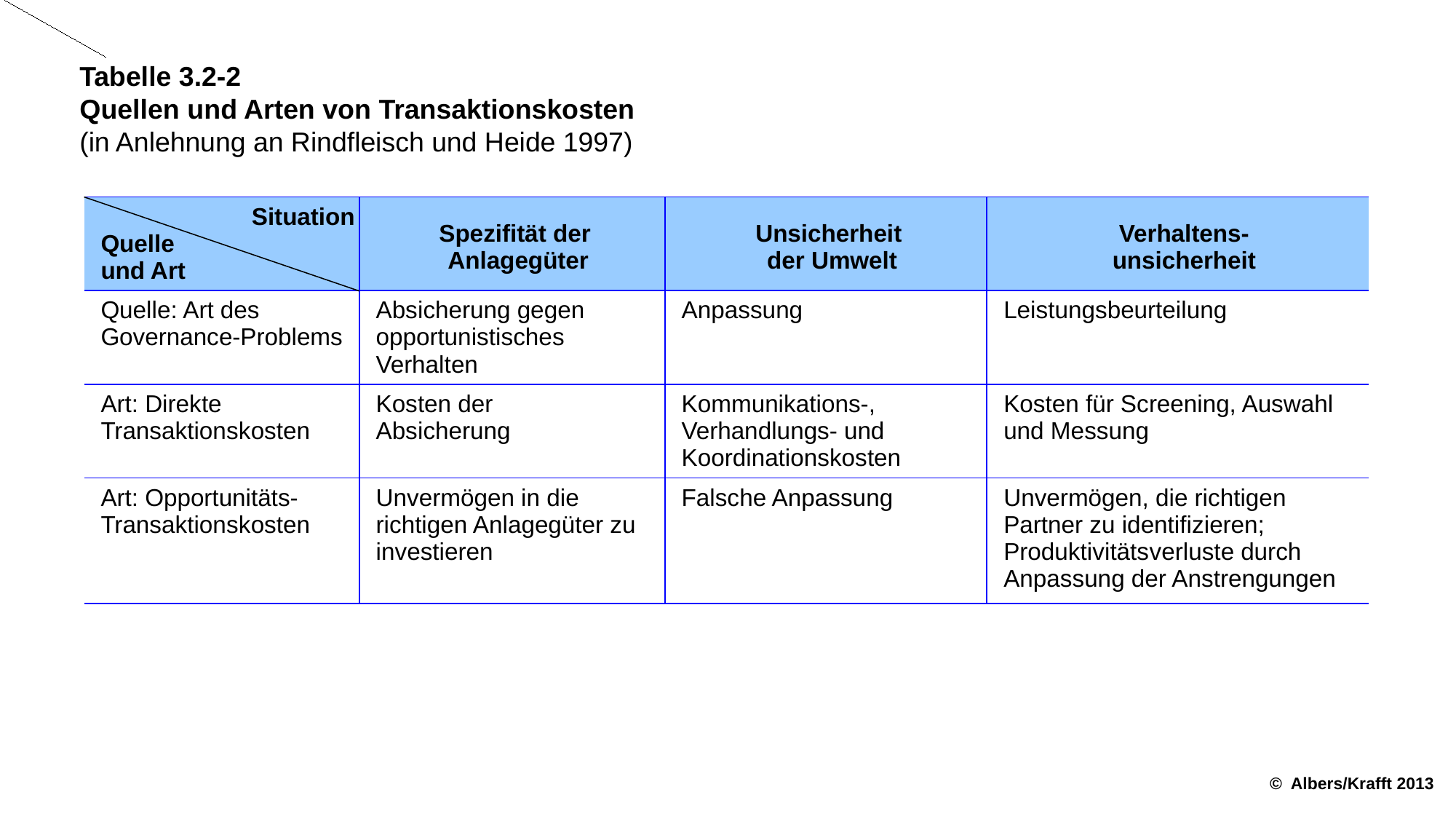

Tabelle 3.2-2
Quellen und Arten von Transaktionskosten
(in Anlehnung an Rindfleisch und Heide 1997)

| Situation Quelle und Art | Spezifität der Anlagegüter | Unsicherheit der Umwelt | Verhaltens- unsicherheit |
| --- | --- | --- | --- |
| Quelle: Art des Governance-Problems | Absicherung gegen opportunistisches Verhalten | Anpassung | Leistungsbeurteilung |
| Art: Direkte Transaktions­kosten | Kosten der Absicherung | Kommunikations-, Verhandlungs- und Koordinationskosten | Kosten für Screening, Auswahl und Messung |
| Art: Opportunitäts-Transaktions­kosten | Unvermögen in die richtigen Anlagegüter zu investieren | Falsche Anpassung | Unvermögen, die richtigen Partner zu identifizieren; Produktivitäts­verluste durch Anpassung der Anstrengungen |

©  Albers/Krafft 2013